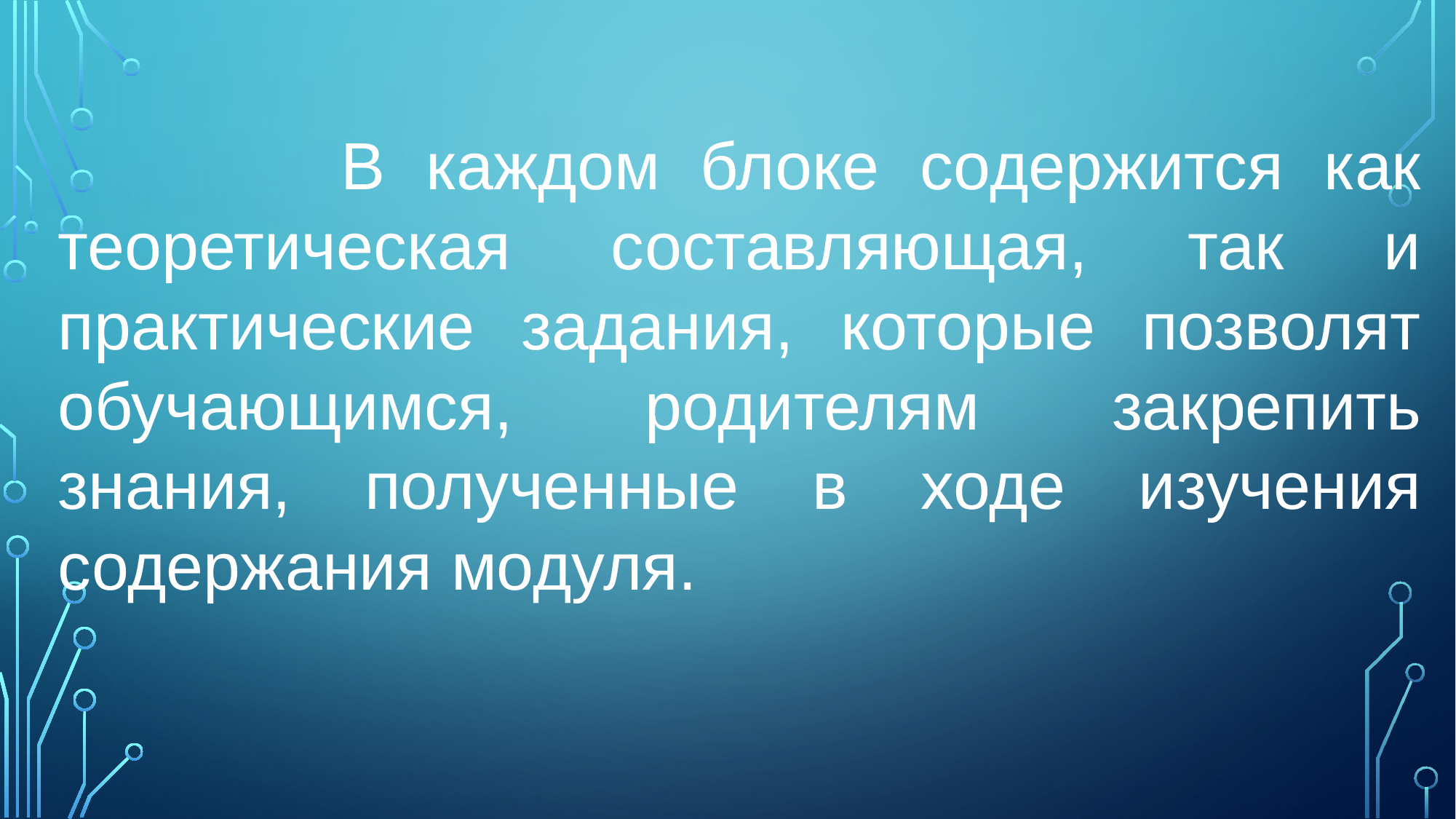

В каждом блоке содержится как теоретическая составляющая, так и практические задания, которые позволят обучающимся, родителям закрепить знания, полученные в ходе изучения содержания модуля.